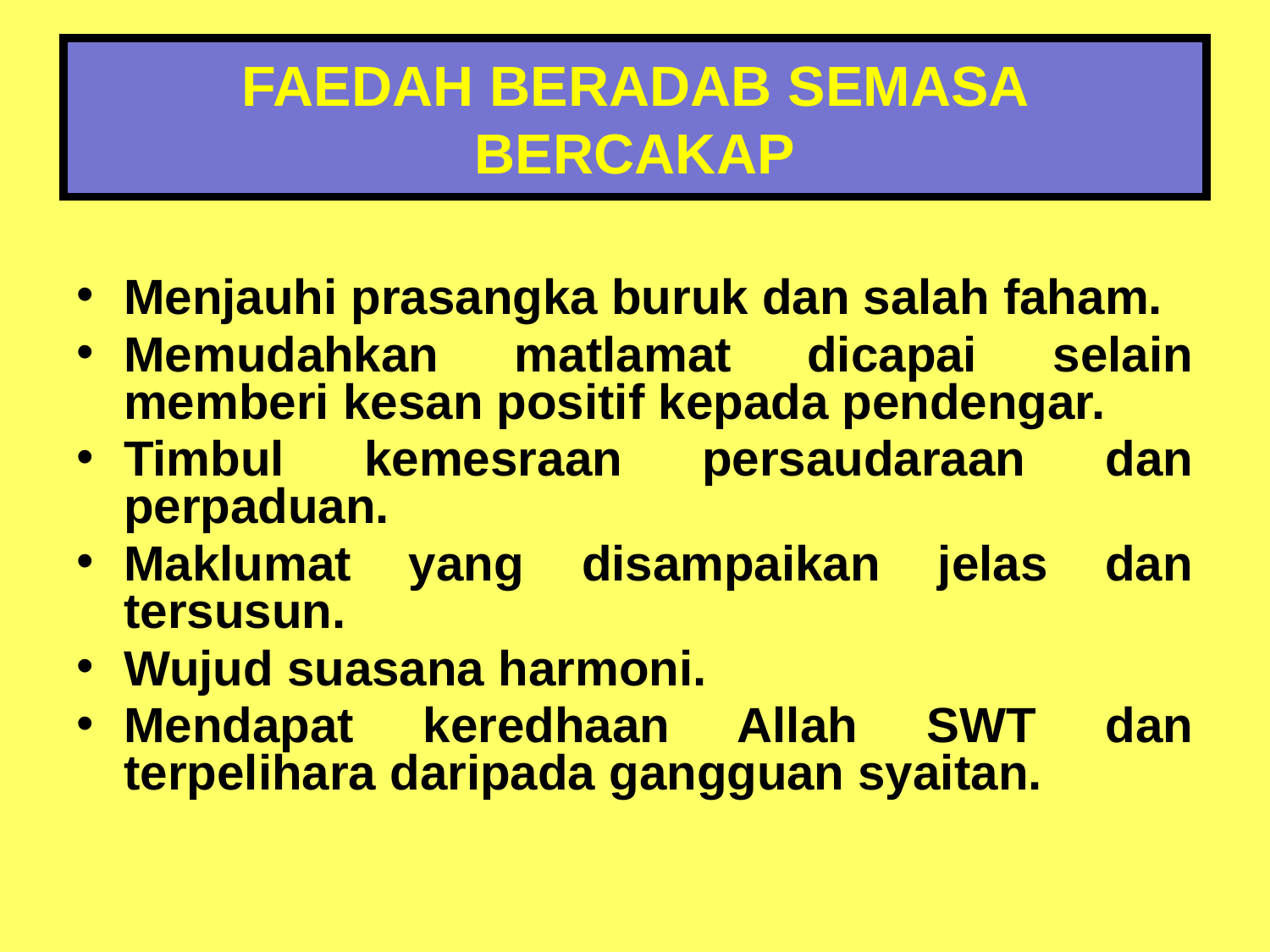

FAEDAH BERADAB SEMASA BERCAKAP

Menjauhi prasangka buruk dan salah faham.
Memudahkan matlamat dicapai selain memberi kesan positif kepada pendengar.
Timbul kemesraan persaudaraan dan perpaduan.
Maklumat yang disampaikan jelas dan tersusun.
Wujud suasana harmoni.
Mendapat keredhaan Allah SWT dan terpelihara daripada gangguan syaitan.